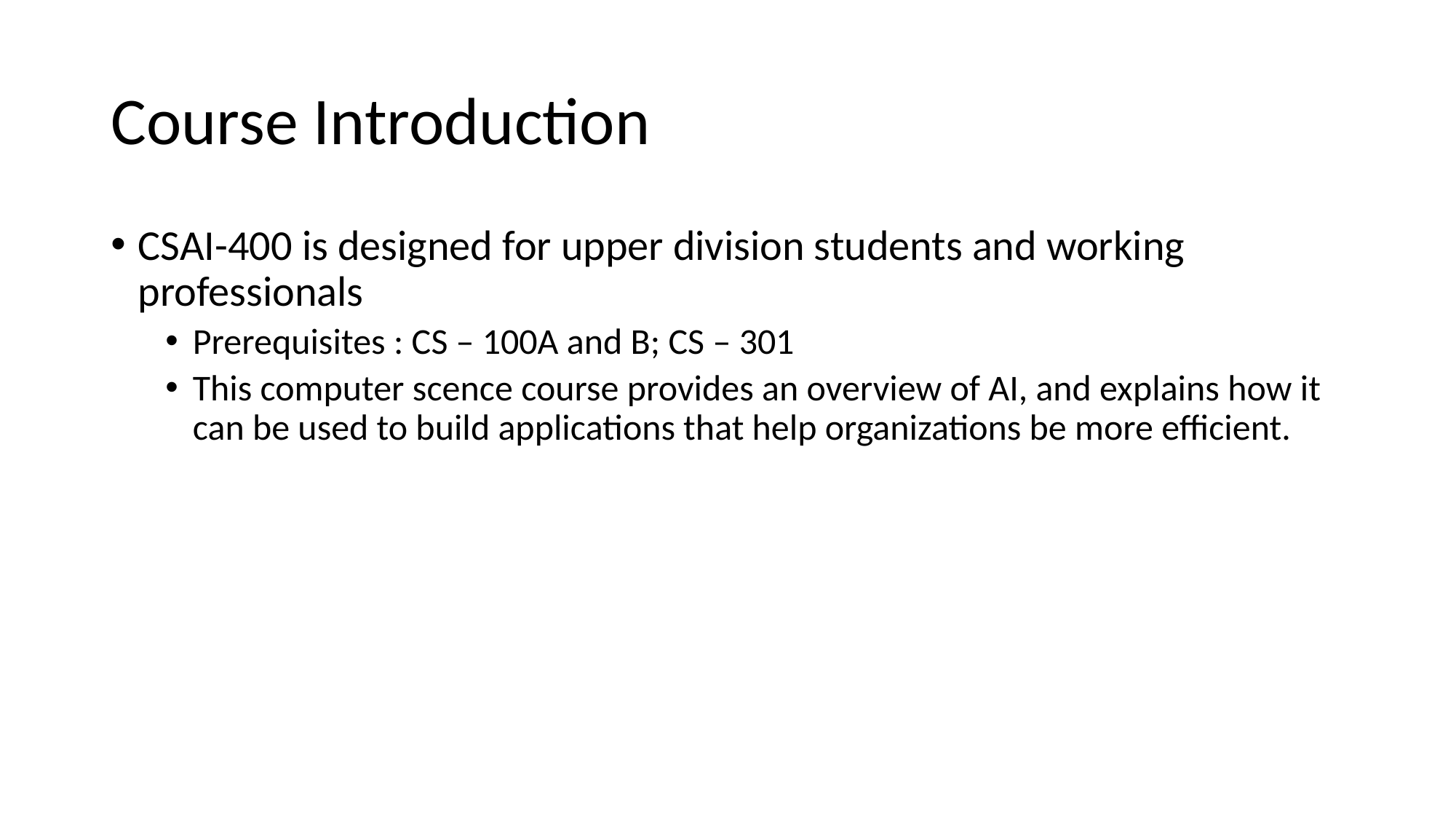

# Course Introduction
CSAI-400 is designed for upper division students and working professionals
Prerequisites : CS – 100A and B; CS – 301
This computer scence course provides an overview of AI, and explains how it can be used to build applications that help organizations be more efficient.